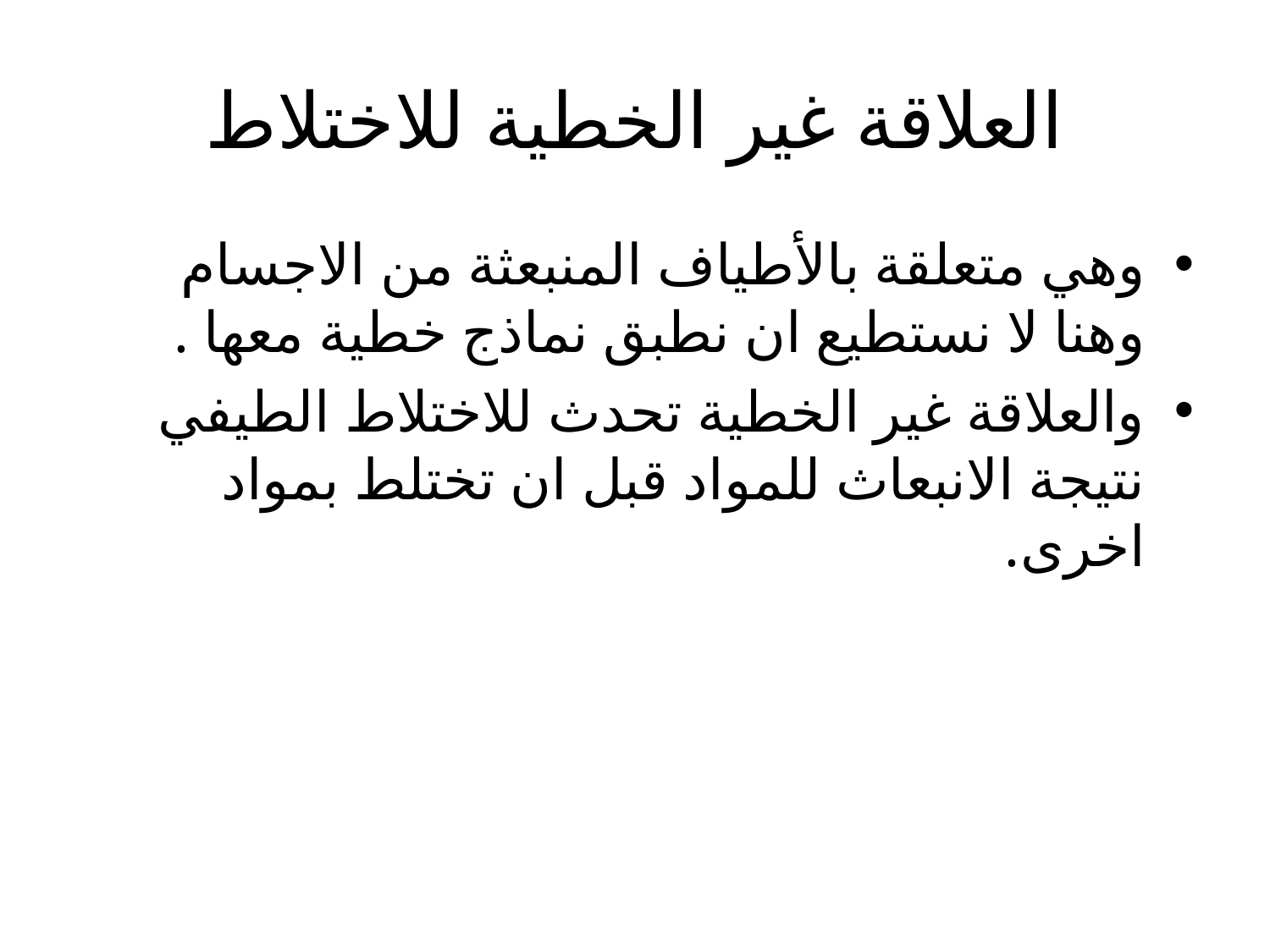

# العلاقة غير الخطية للاختلاط
وهي متعلقة بالأطياف المنبعثة من الاجسام وهنا لا نستطيع ان نطبق نماذج خطية معها .
والعلاقة غير الخطية تحدث للاختلاط الطيفي نتيجة الانبعاث للمواد قبل ان تختلط بمواد اخرى.